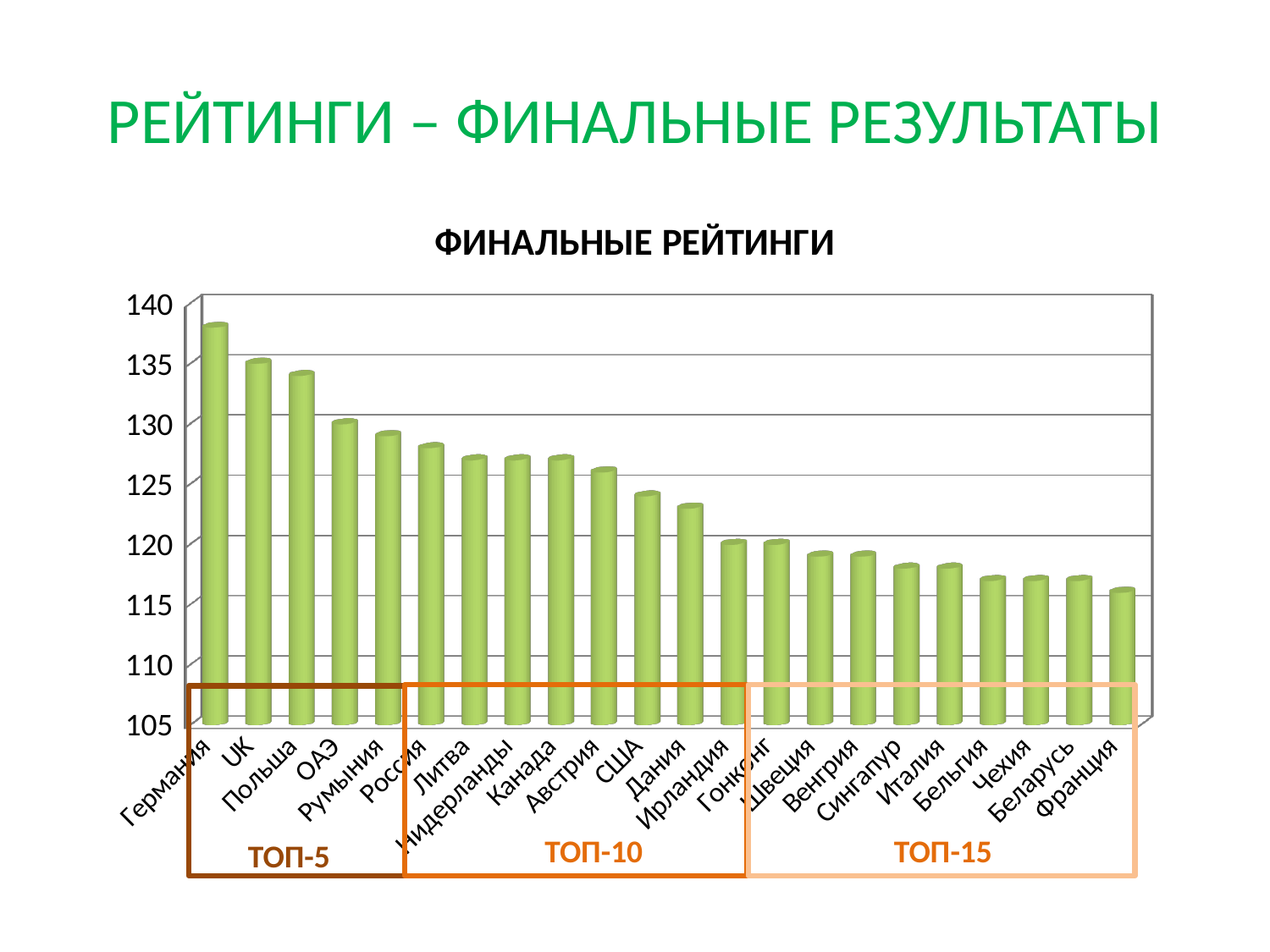

# РЕЙТИНГИ – ФИНАЛЬНЫЕ РЕЗУЛЬТАТЫ

[unsupported chart]

ТОП-10
ТОП-15
ТОП-5